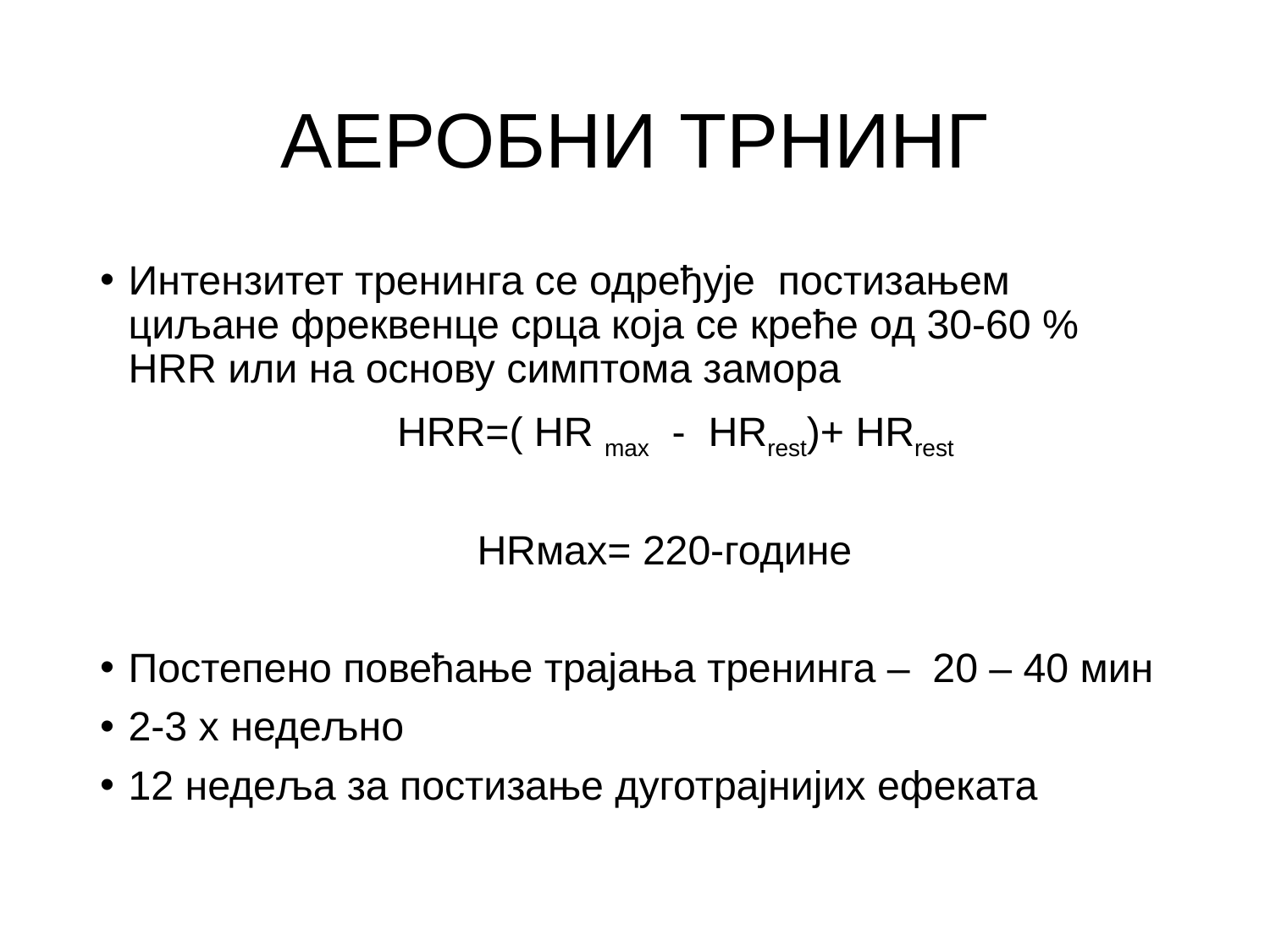

# АЕРОБНИ ТРНИНГ
Интензитет тренинга се одређује  постизањем циљане фреквенце срца која се креће од 30-60 % HRR или на основу симптома замора
                          HRR=( HR max  -  HRrest)+ HRrest

                                 HRмаx= 220-године

Постепено повећање трајања тренинга –  20 – 40 мин
2-3 x недељно
12 недеља за постизање дуготрајнијих ефеката